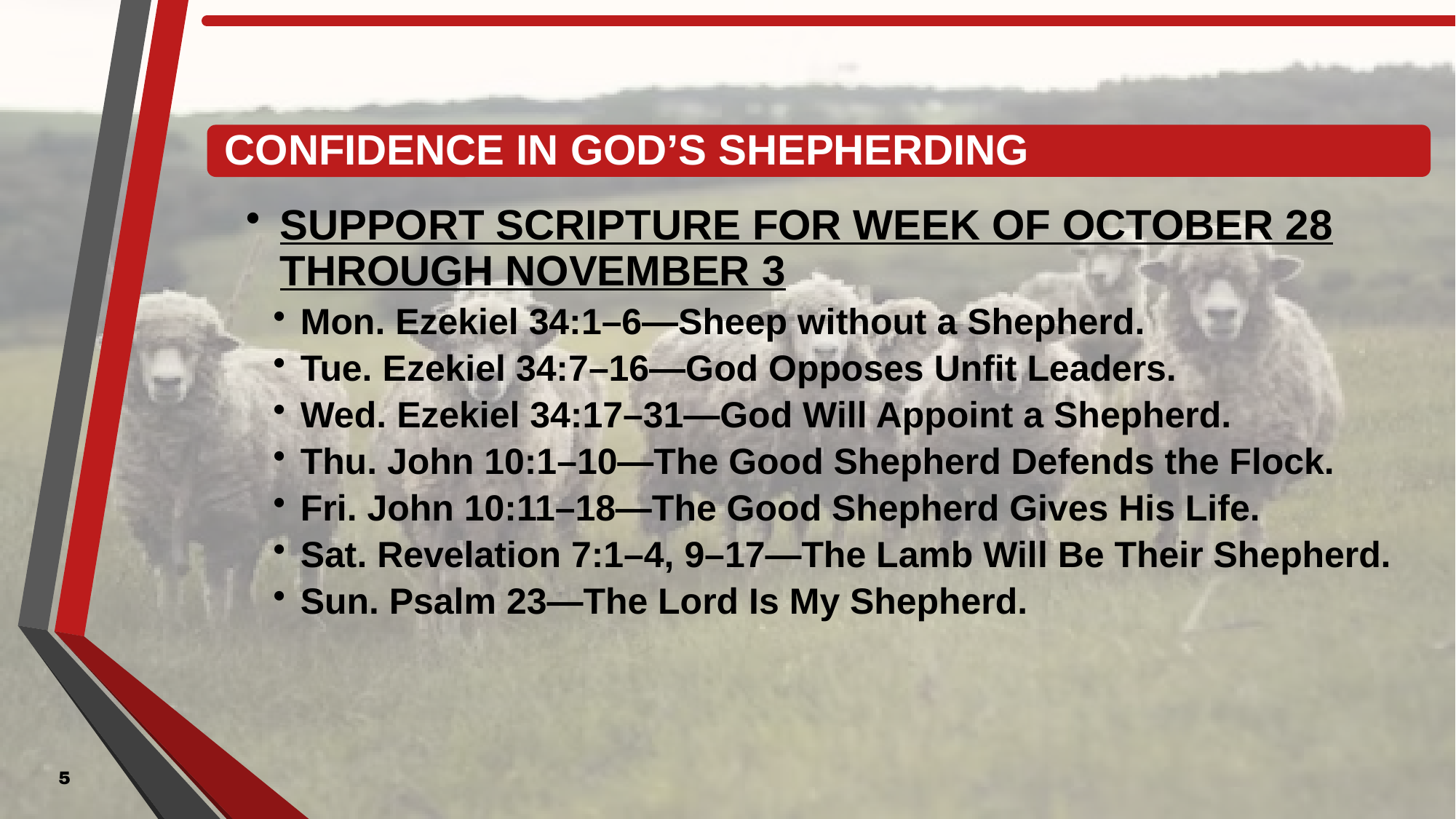

Confidence in God’s Shepherding
Support Scripture for Week of October 28 through November 3
Mon. Ezekiel 34:1–6—Sheep without a Shepherd.
Tue. Ezekiel 34:7–16—God Opposes Unfit Leaders.
Wed. Ezekiel 34:17–31—God Will Appoint a Shepherd.
Thu. John 10:1–10—The Good Shepherd Defends the Flock.
Fri. John 10:11–18—The Good Shepherd Gives His Life.
Sat. Revelation 7:1–4, 9–17—The Lamb Will Be Their Shepherd.
Sun. Psalm 23—The Lord Is My Shepherd.
5